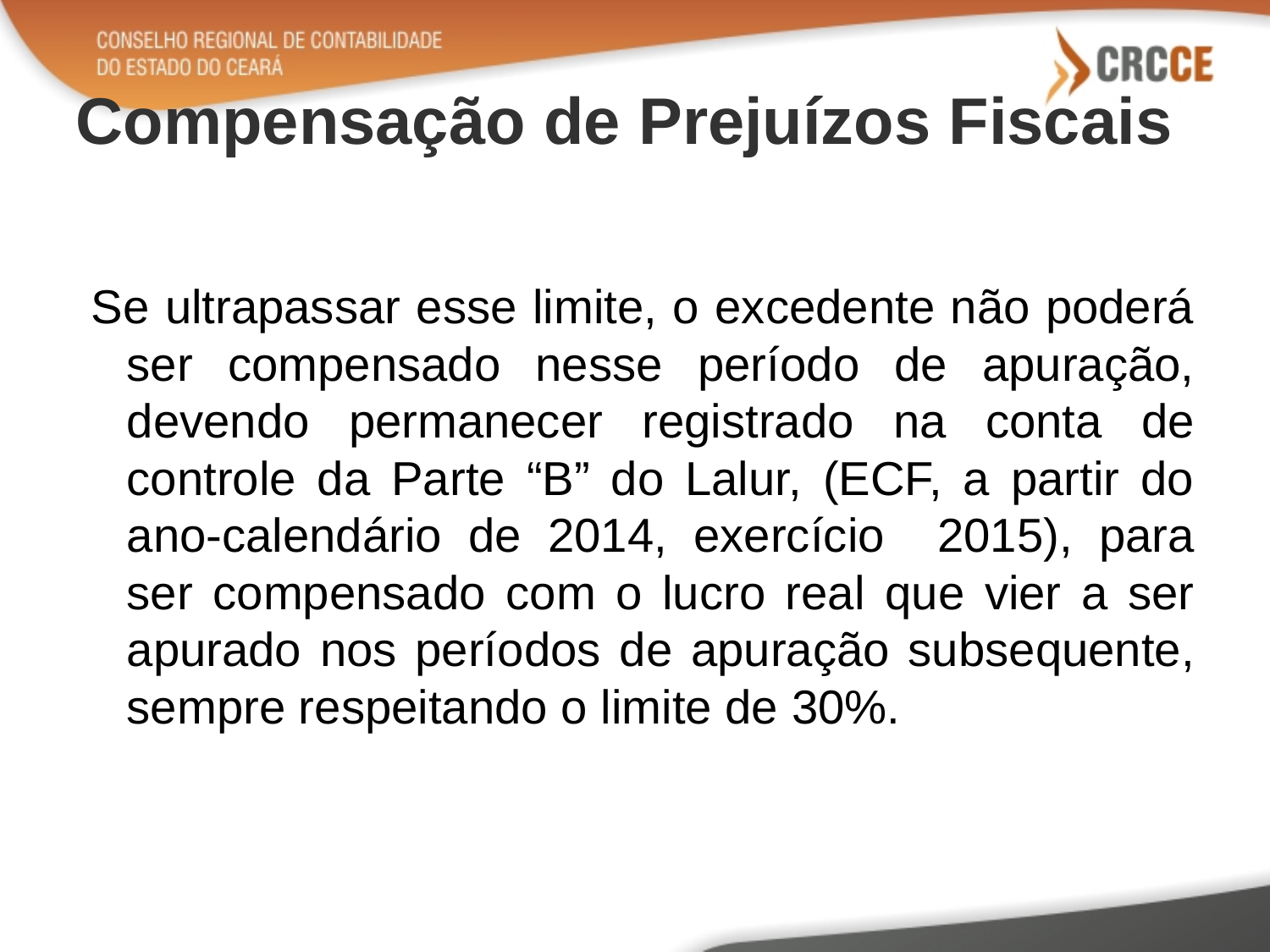

# Compensação de Prejuízos Fiscais

Se ultrapassar esse limite, o excedente não poderá ser compensado nesse período de apuração, devendo permanecer registrado na conta de controle da Parte “B” do Lalur, (ECF, a partir do ano-calendário de 2014, exercício  2015), para ser compensado com o lucro real que vier a ser apurado nos períodos de apuração subsequente, sempre respeitando o limite de 30%.